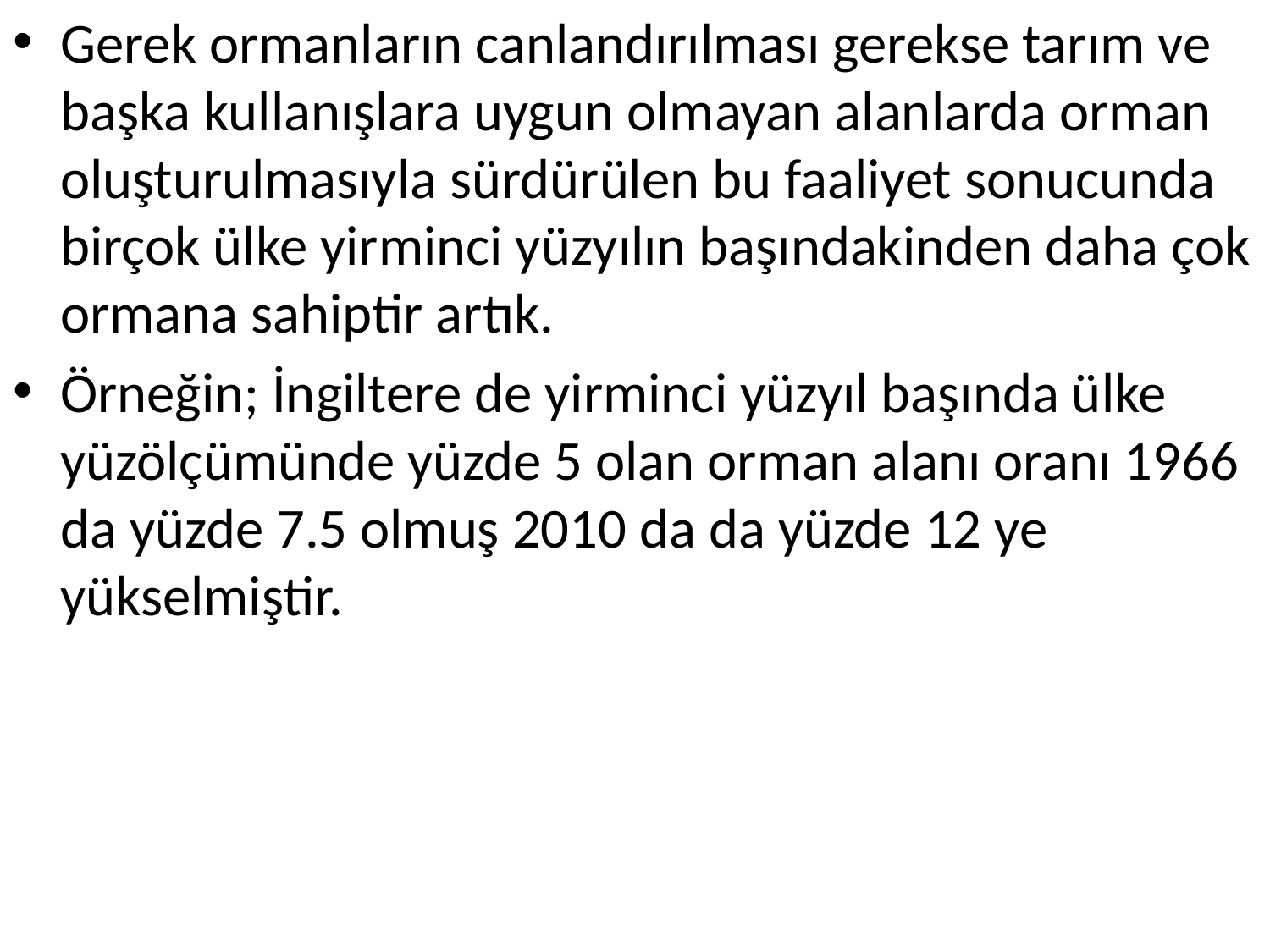

Gerek ormanların canlandırılması gerekse tarım ve başka kullanışlara uygun olmayan alanlarda orman oluşturulmasıyla sürdürülen bu faaliyet sonucunda birçok ülke yirminci yüzyılın başındakinden daha çok ormana sahiptir artık.
Örneğin; İngiltere de yirminci yüzyıl başında ülke yüzölçümünde yüzde 5 olan orman alanı oranı 1966 da yüzde 7.5 olmuş 2010 da da yüzde 12 ye yükselmiştir.